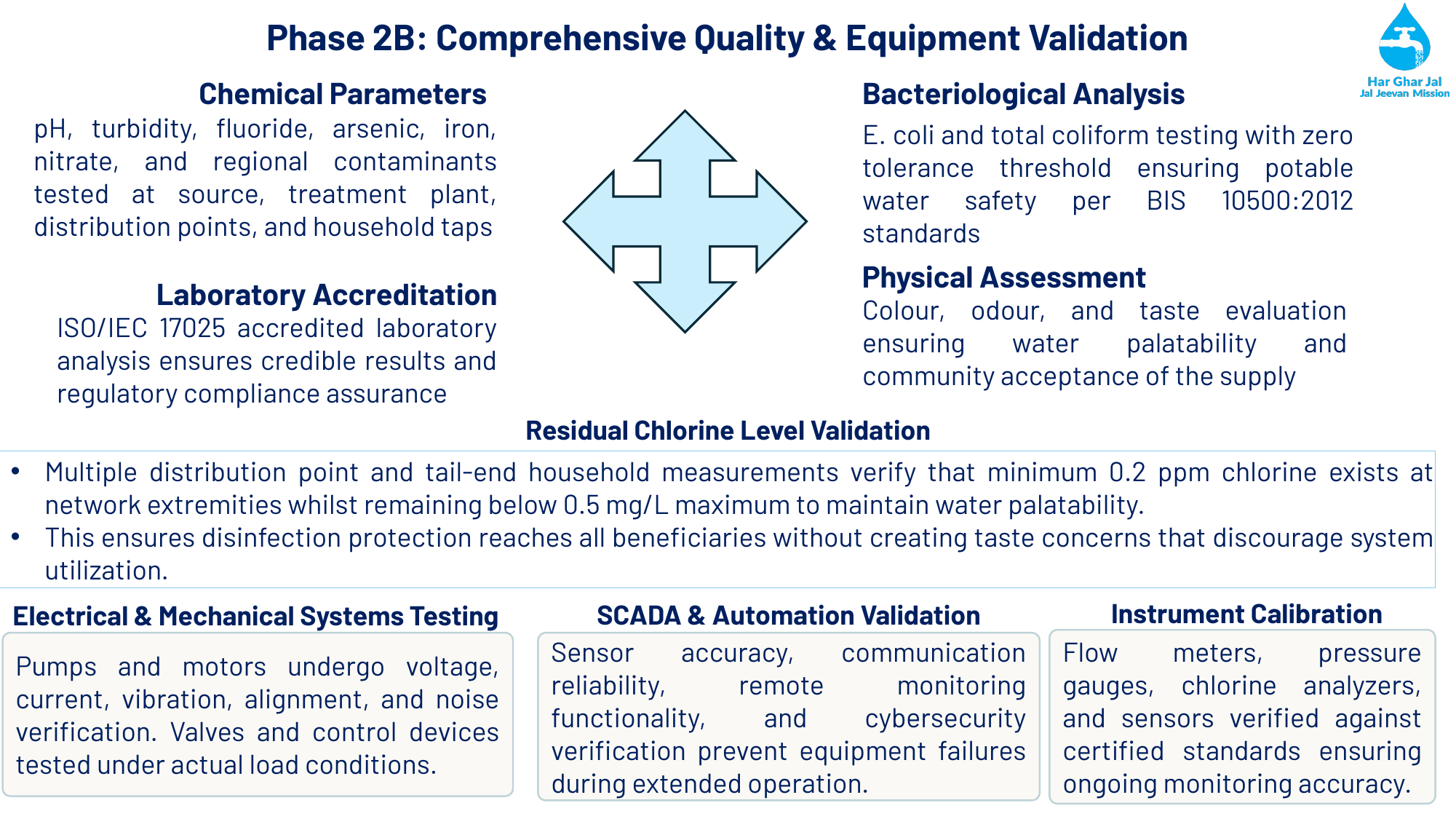

Phase 2B: Comprehensive Quality & Equipment Validation
Bacteriological Analysis
Chemical Parameters
pH, turbidity, fluoride, arsenic, iron, nitrate, and regional contaminants tested at source, treatment plant, distribution points, and household taps

E. coli and total coliform testing with zero tolerance threshold ensuring potable water safety per BIS 10500:2012 standards
Physical Assessment
Laboratory Accreditation
Colour, odour, and taste evaluation ensuring water palatability and community acceptance of the supply
ISO/IEC 17025 accredited laboratory analysis ensures credible results and regulatory compliance assurance
Residual Chlorine Level Validation
Multiple distribution point and tail-end household measurements verify that minimum 0.2 ppm chlorine exists at network extremities whilst remaining below 0.5 mg/L maximum to maintain water palatability.
This ensures disinfection protection reaches all beneficiaries without creating taste concerns that discourage system utilization.
Instrument Calibration
Electrical & Mechanical Systems Testing
SCADA & Automation Validation
Flow meters, pressure gauges, chlorine analyzers, and sensors verified against certified standards ensuring ongoing monitoring accuracy.
Pumps and motors undergo voltage, current, vibration, alignment, and noise verification. Valves and control devices tested under actual load conditions.
Sensor accuracy, communication reliability, remote monitoring functionality, and cybersecurity verification prevent equipment failures during extended operation.